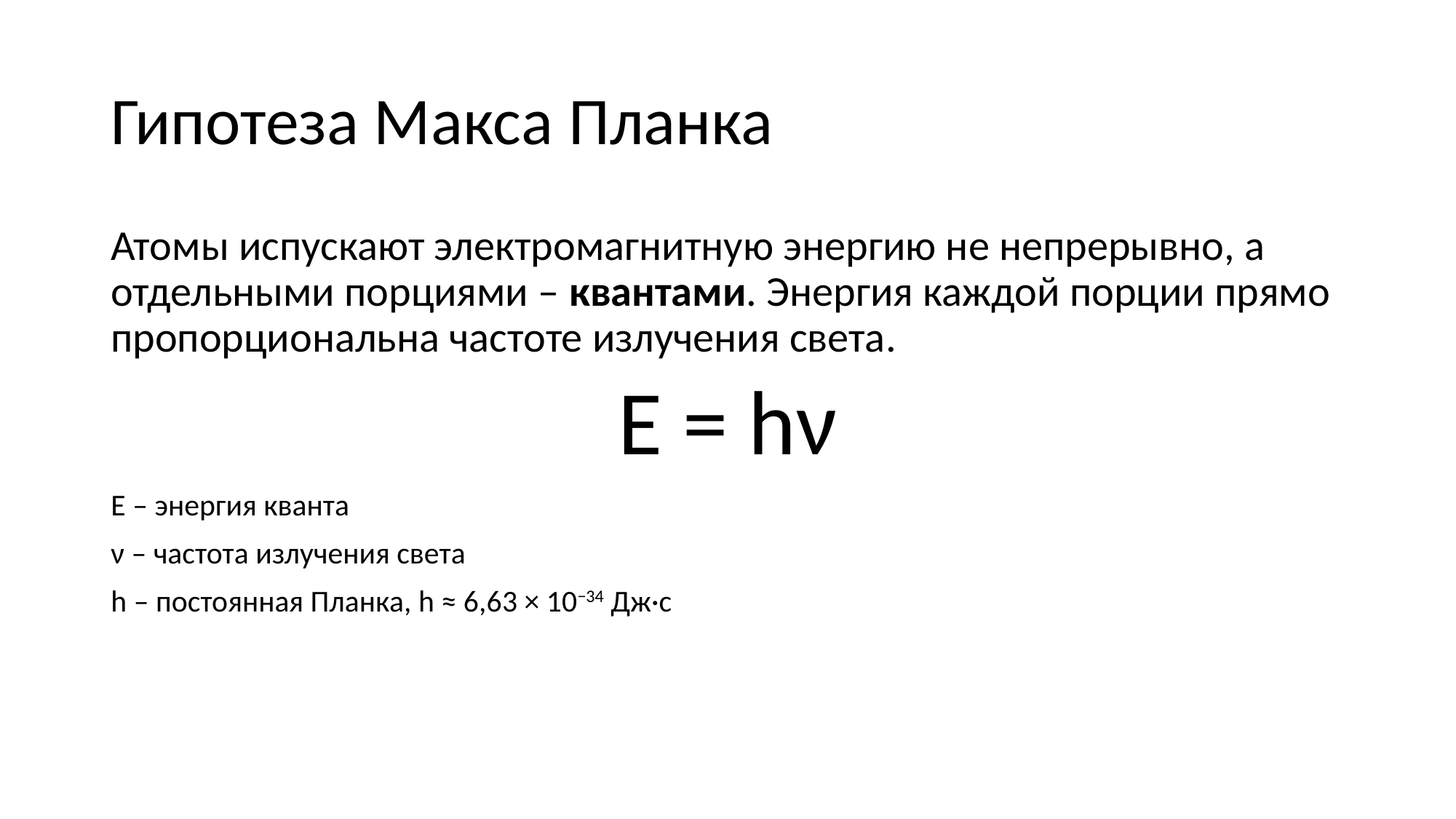

# Гипотеза Макса Планка
Атомы испускают электромагнитную энергию не непрерывно, а отдельными порциями – квантами. Энергия каждой порции прямо пропорциональна частоте излучения света.
E = hν
Е – энергия кванта
ν – частота излучения света
h – постоянная Планка, h ≈ 6,63 × 10−34 Дж·c